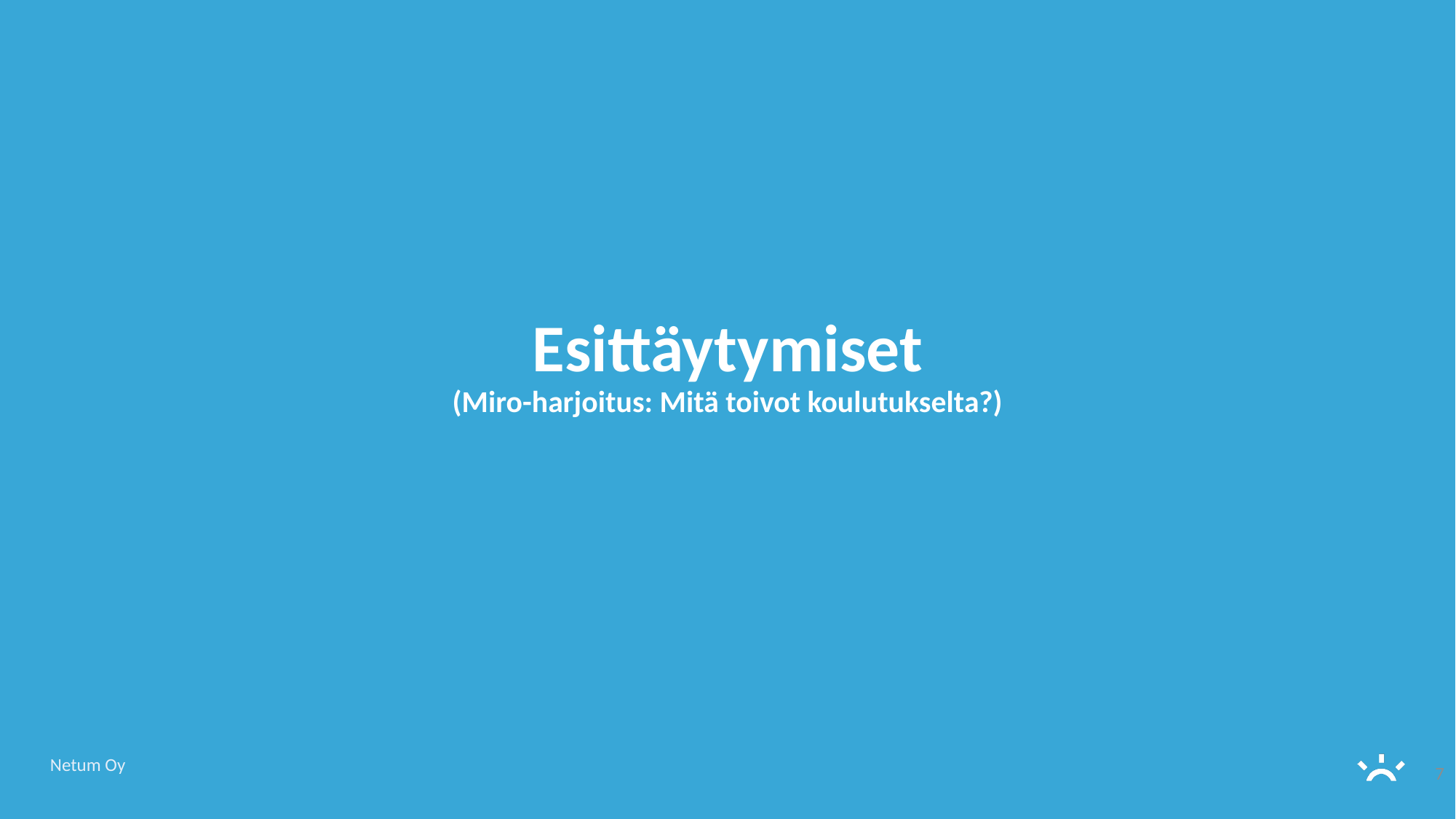

# Esittäytymiset (Miro-harjoitus: Mitä toivot koulutukselta?)
7